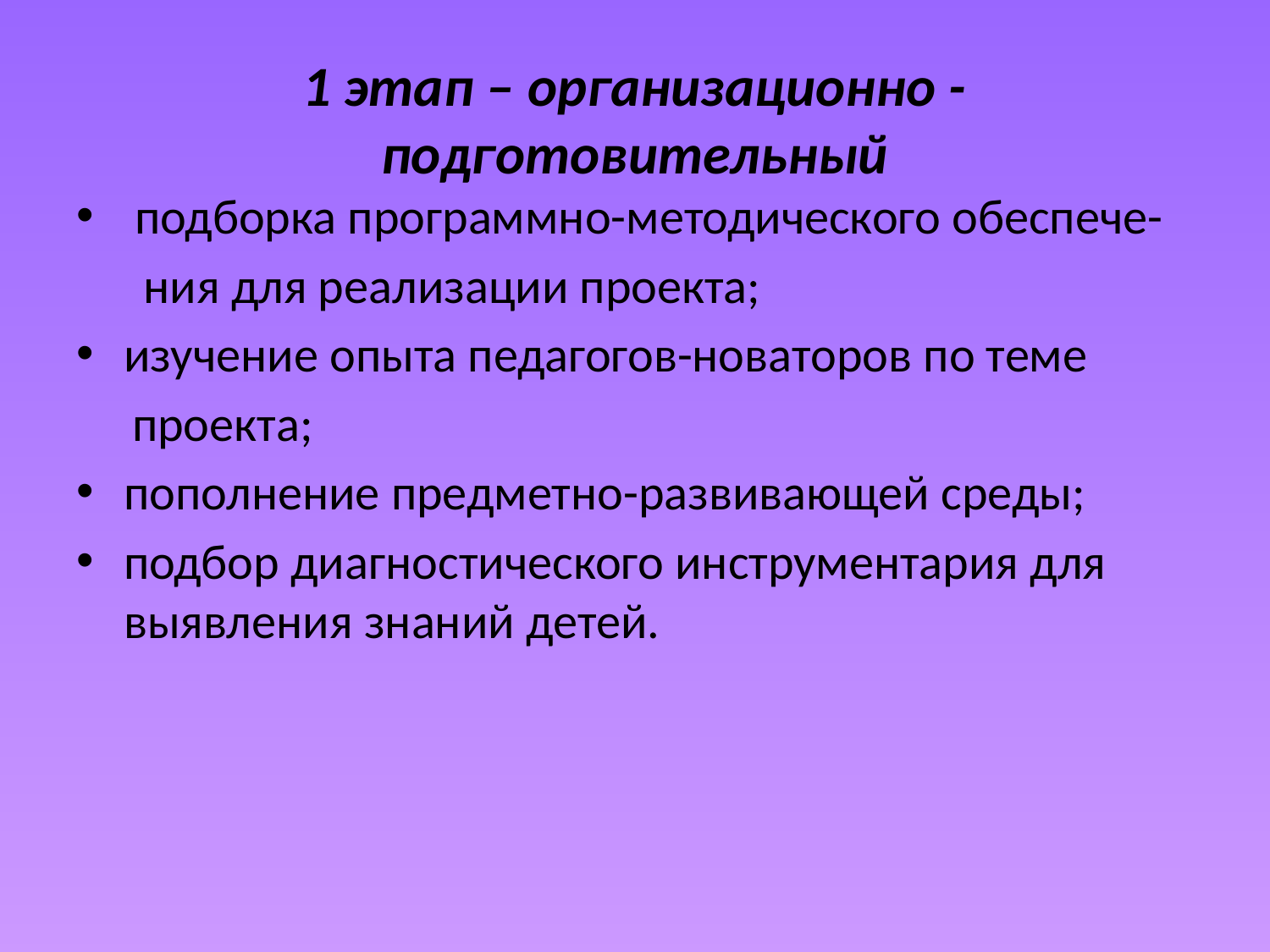

# 1 этап – организационно - подготовительный
 подборка программно-методического обеспече-
      ния для реализации проекта;
изучение опыта педагогов-новаторов по теме
     проекта;
пополнение предметно-развивающей среды;
подбор диагностического инструментария для выявления знаний детей.